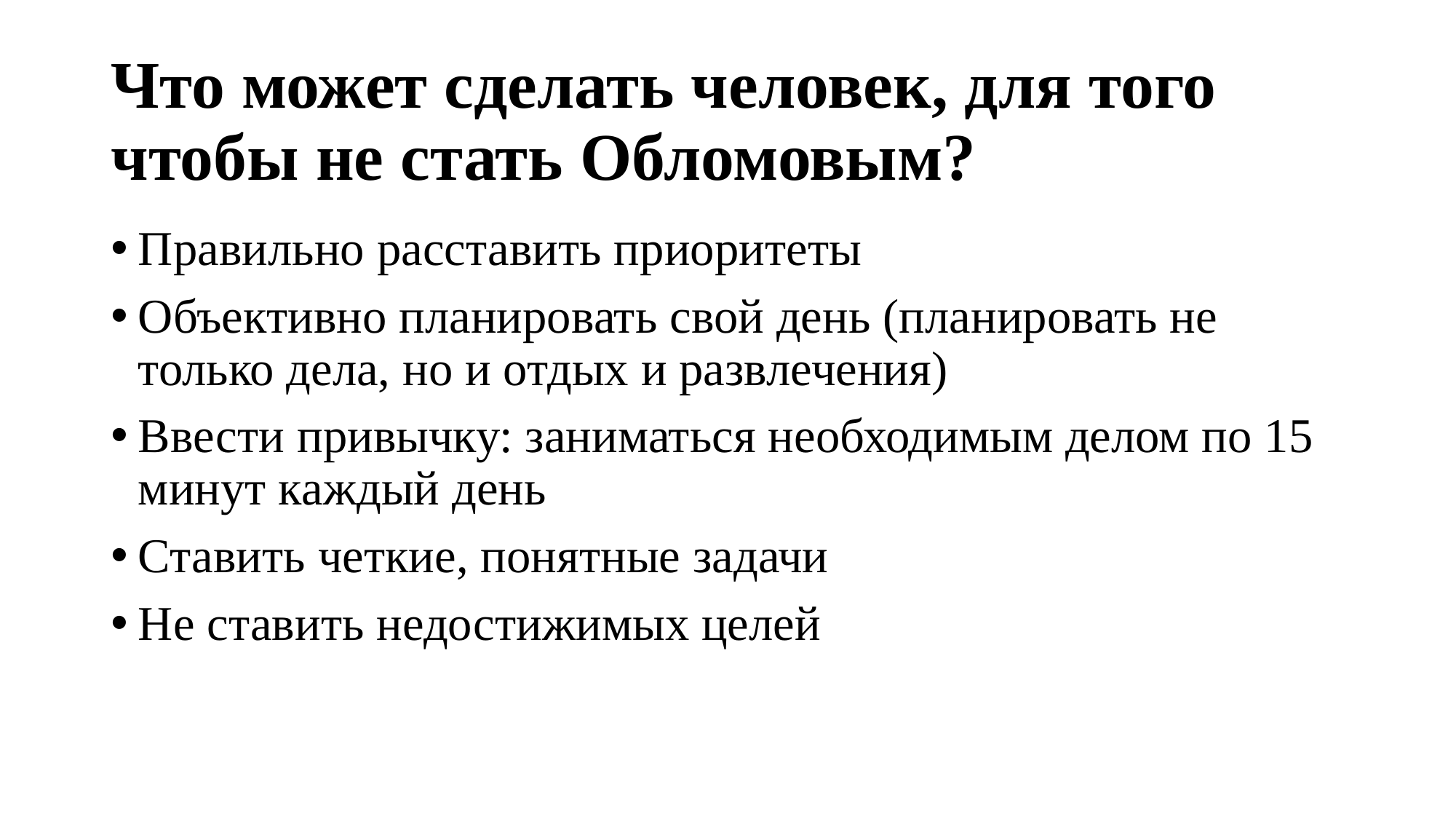

# Что может сделать человек, для того чтобы не стать Обломовым?
Правильно расставить приоритеты
Объективно планировать свой день (планировать не только дела, но и отдых и развлечения)
Ввести привычку: заниматься необходимым делом по 15 минут каждый день
Ставить четкие, понятные задачи
Не ставить недостижимых целей